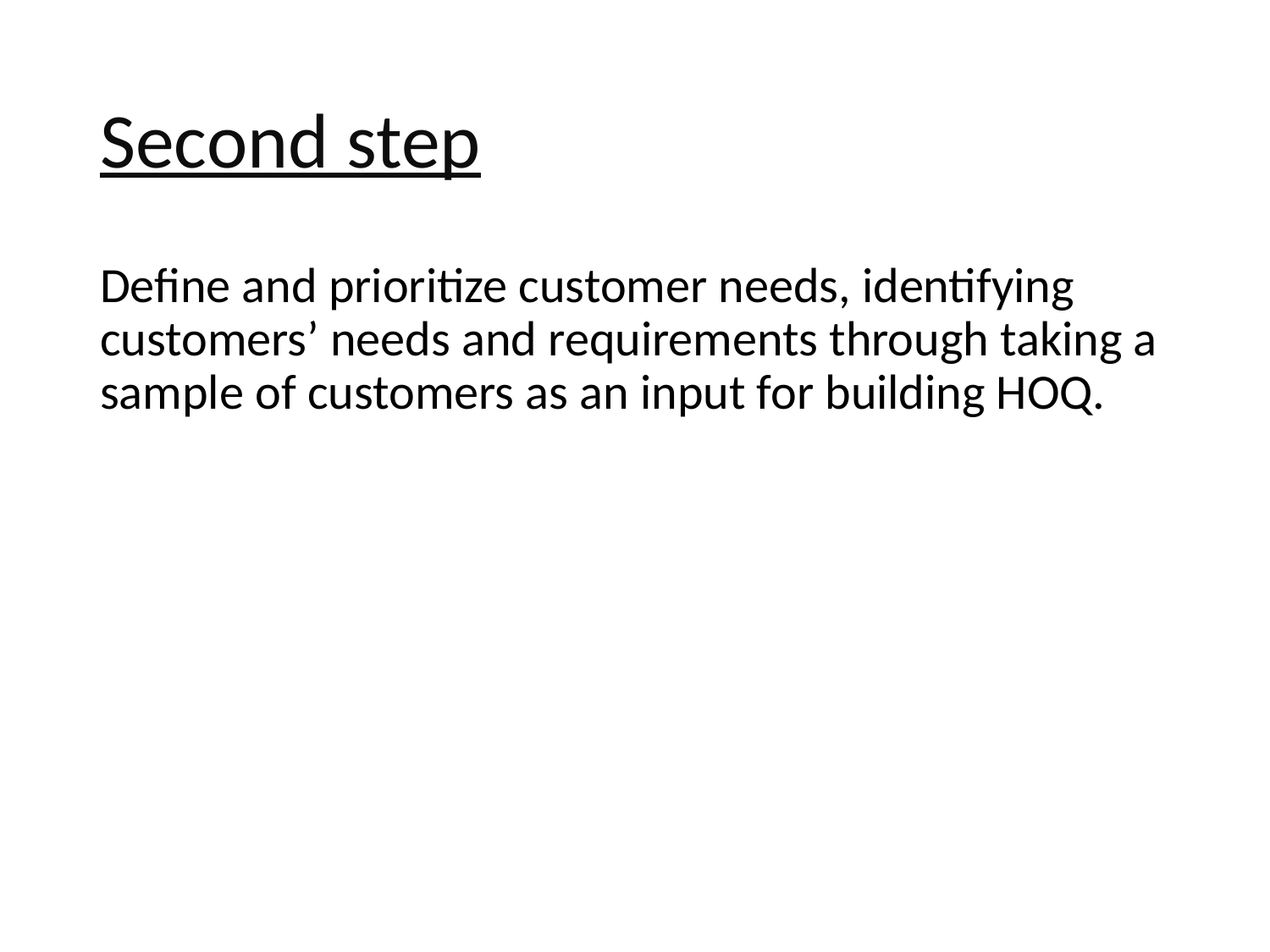

# Second step
Define and prioritize customer needs, identifying customers’ needs and requirements through taking a sample of customers as an input for building HOQ.